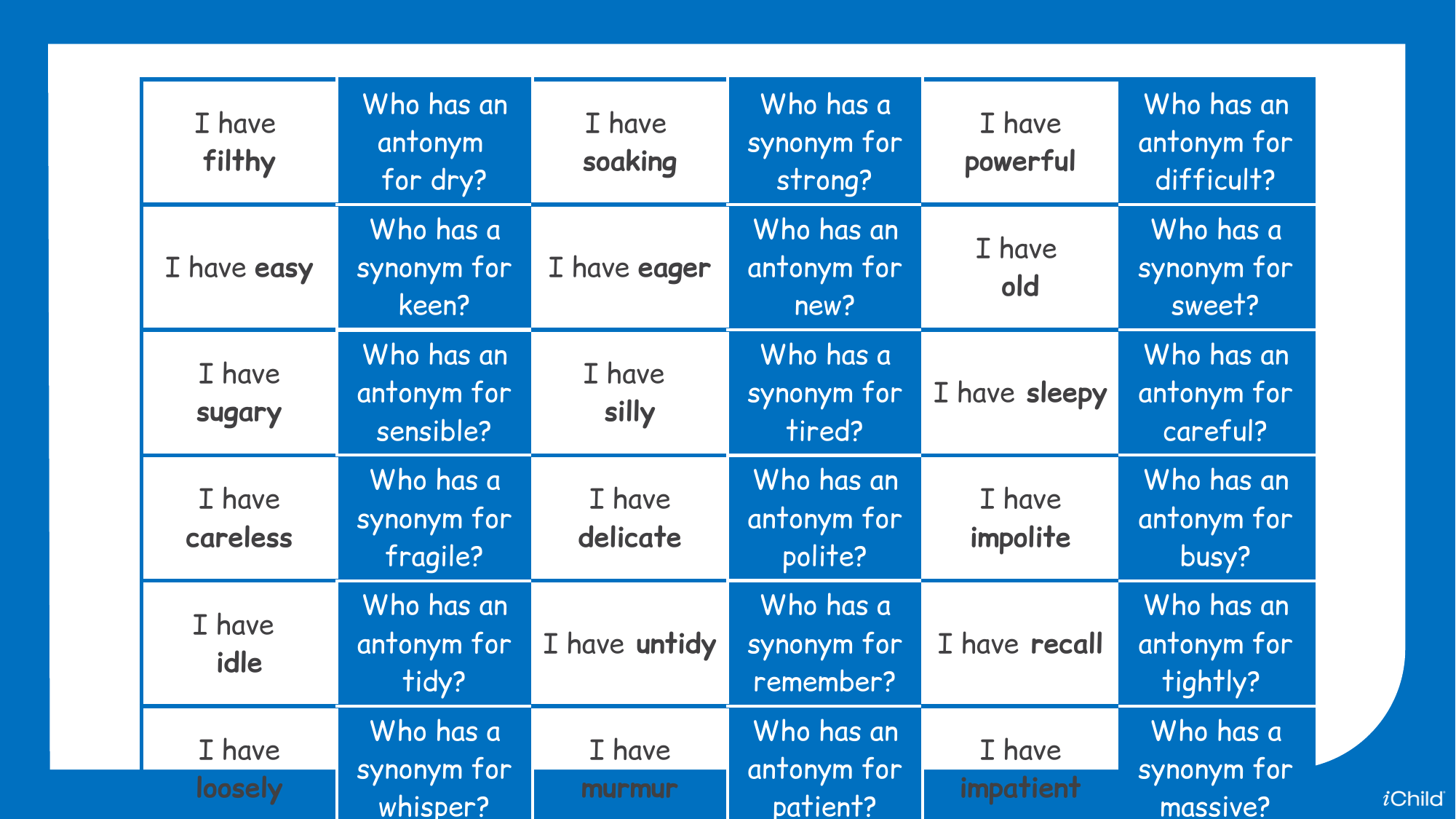

| I have filthy | Who has an antonym for dry? | I have soaking | Who has a synonym for strong? | I have powerful | Who has an antonym for difficult? |
| --- | --- | --- | --- | --- | --- |
| I have easy | Who has a synonym for keen? | I have eager | Who has an antonym for new? | I have old | Who has a synonym for sweet? |
| I have sugary | Who has an antonym for sensible? | I have silly | Who has a synonym for tired? | I have sleepy | Who has an antonym for careful? |
| I have careless | Who has a synonym for fragile? | I have delicate | Who has an antonym for polite? | I have impolite | Who has an antonym for busy? |
| I have idle | Who has an antonym for tidy? | I have untidy | Who has a synonym for remember? | I have recall | Who has an antonym for tightly? |
| I have loosely | Who has a synonym for whisper? | I have murmur | Who has an antonym for patient? | I have impatient | Who has a synonym for massive? |